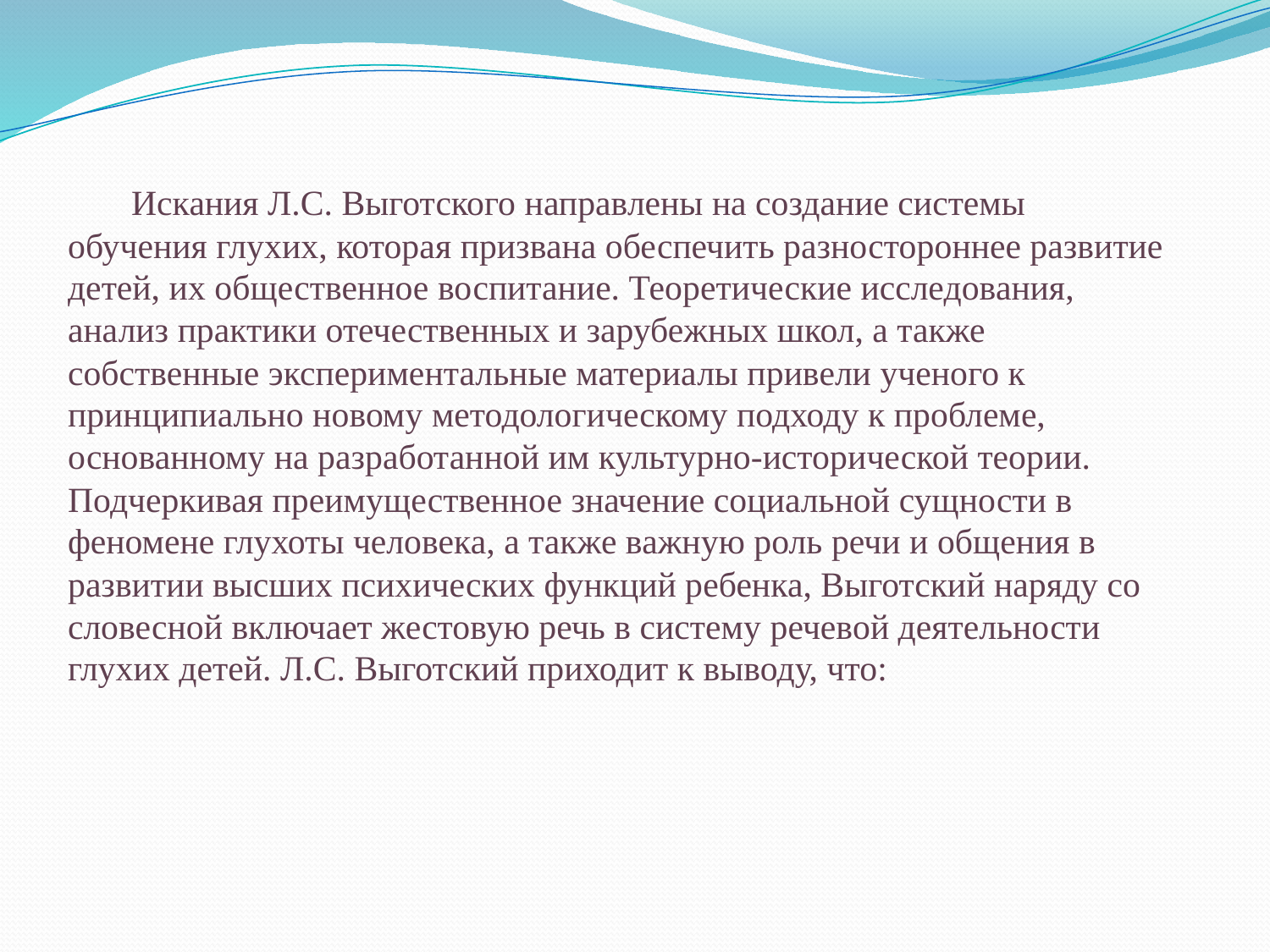

Искания Л.С. Выготского направлены на создание системы обучения глухих, которая призвана обеспечить разностороннее развитие детей, их общественное воспитание. Теоретические исследования, анализ практики отечественных и зарубежных школ, а также собственные экспериментальные материалы привели ученого к принципиально новому методологическому подходу к проблеме, основанному на разработанной им культурно-исторической теории. Подчеркивая преимущественное значение социальной сущности в феномене глухоты человека, а также важную роль речи и общения в развитии высших психических функций ребенка, Выготский наряду со словесной включает жестовую речь в систему речевой деятельности глухих детей. Л.С. Выготский приходит к выводу, что: